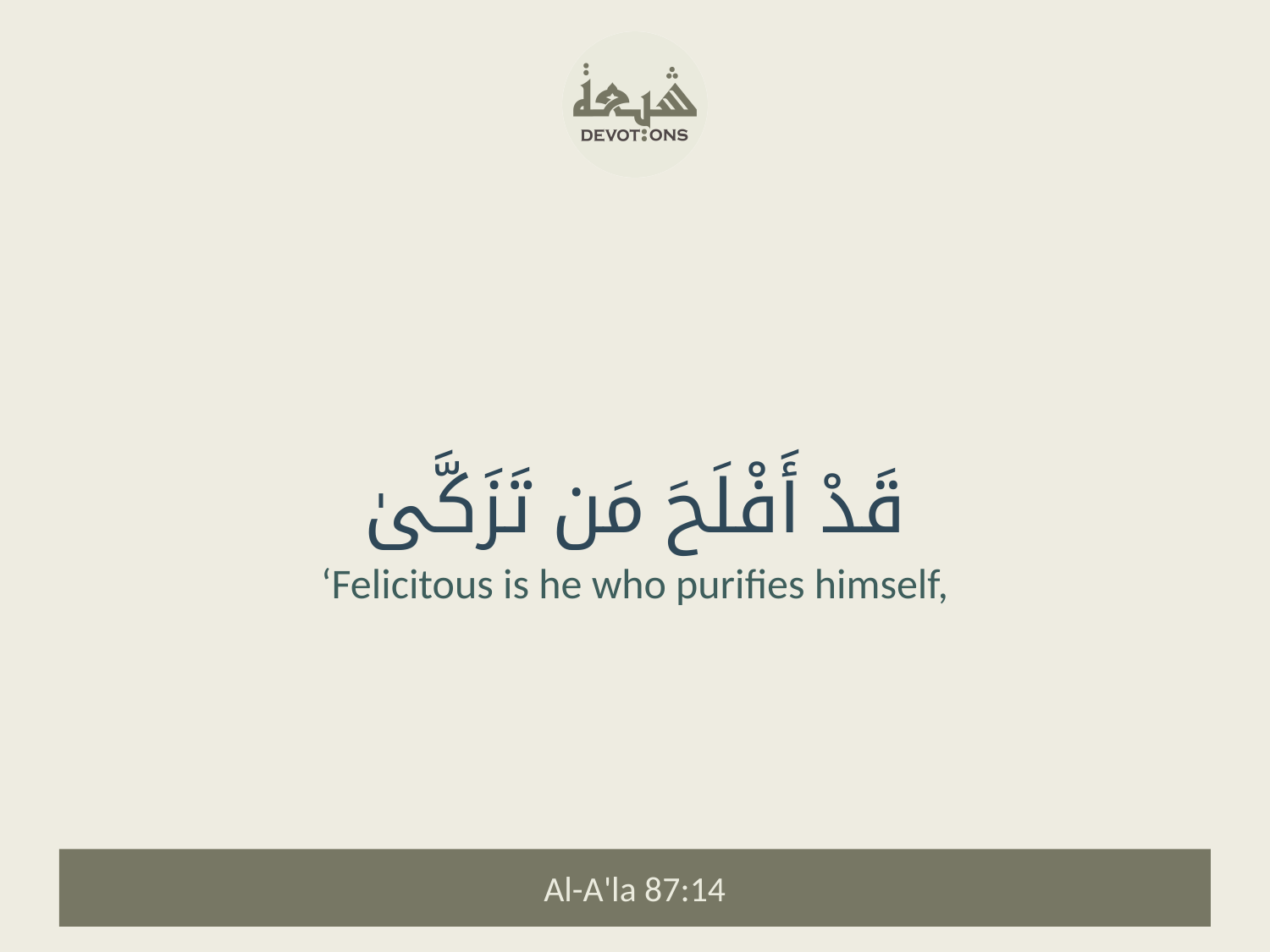

قَدْ أَفْلَحَ مَن تَزَكَّىٰ
‘Felicitous is he who purifies himself,
Al-A'la 87:14